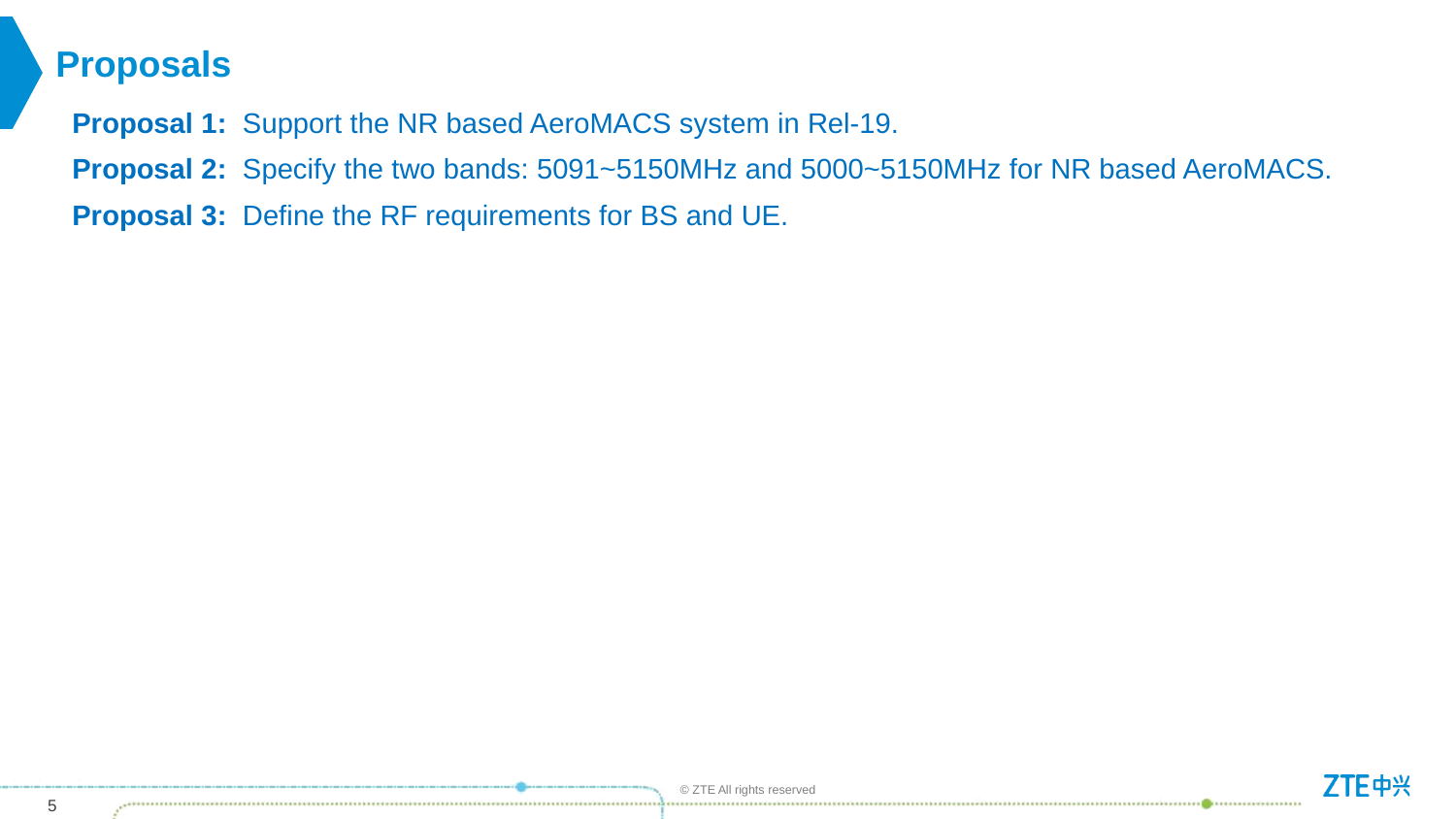

# Proposals
Proposal 1:  Support the NR based AeroMACS system in Rel-19.
Proposal 2:  Specify the two bands: 5091~5150MHz and 5000~5150MHz for NR based AeroMACS.
Proposal 3:  Define the RF requirements for BS and UE.